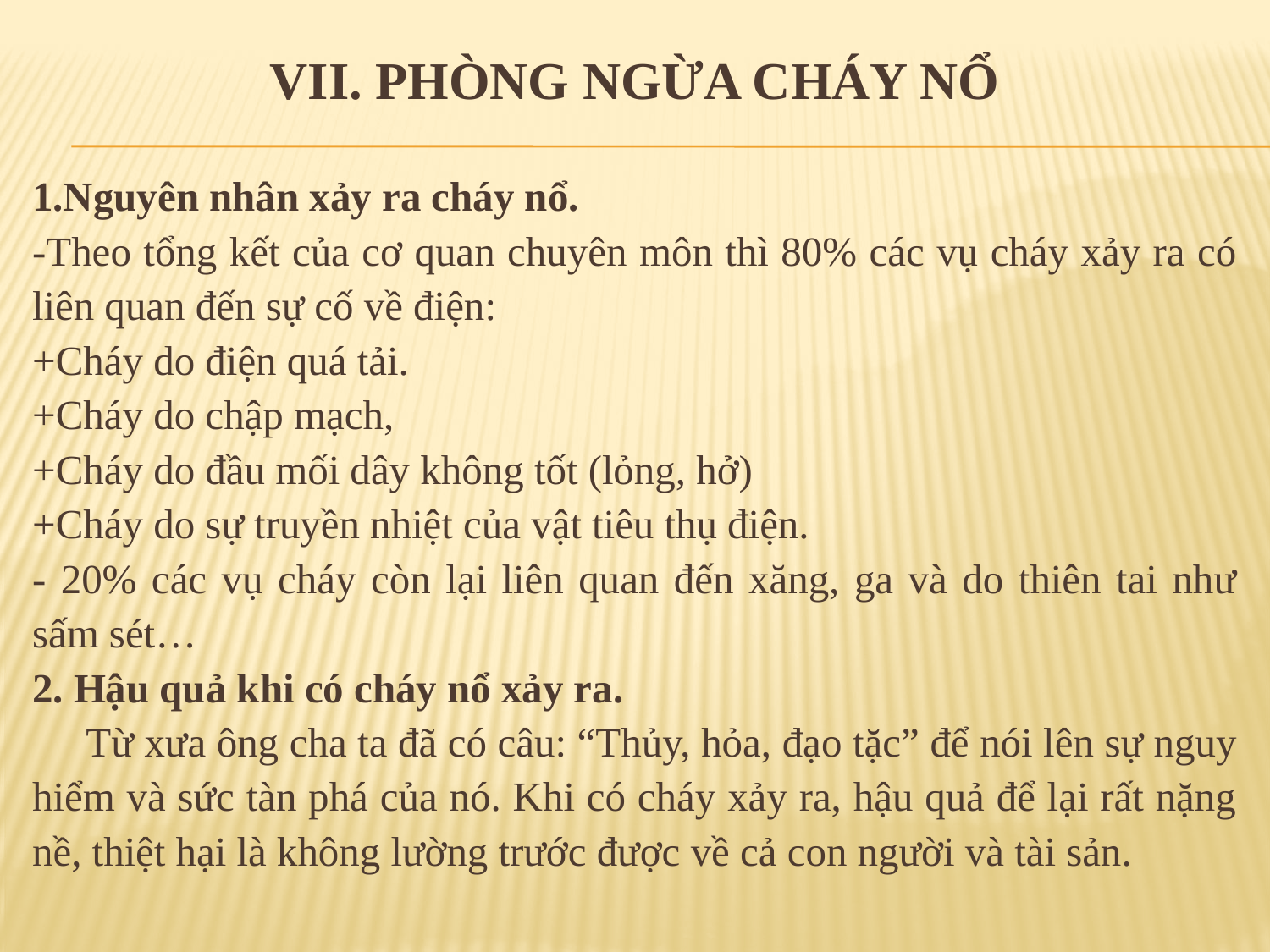

# VII. Phòng ngừa cháy nổ
1.Nguyên nhân xảy ra cháy nổ.
-Theo tổng kết của cơ quan chuyên môn thì 80% các vụ cháy xảy ra có liên quan đến sự cố về điện:
+Cháy do điện quá tải.
+Cháy do chập mạch,
+Cháy do đầu mối dây không tốt (lỏng, hở)
+Cháy do sự truyền nhiệt của vật tiêu thụ điện.
- 20% các vụ cháy còn lại liên quan đến xăng, ga và do thiên tai như sấm sét…
2. Hậu quả khi có cháy nổ xảy ra.
     Từ xưa ông cha ta đã có câu: “Thủy, hỏa, đạo tặc” để nói lên sự nguy hiểm và sức tàn phá của nó. Khi có cháy xảy ra, hậu quả để lại rất nặng nề, thiệt hại là không lường trước được về cả con người và tài sản.